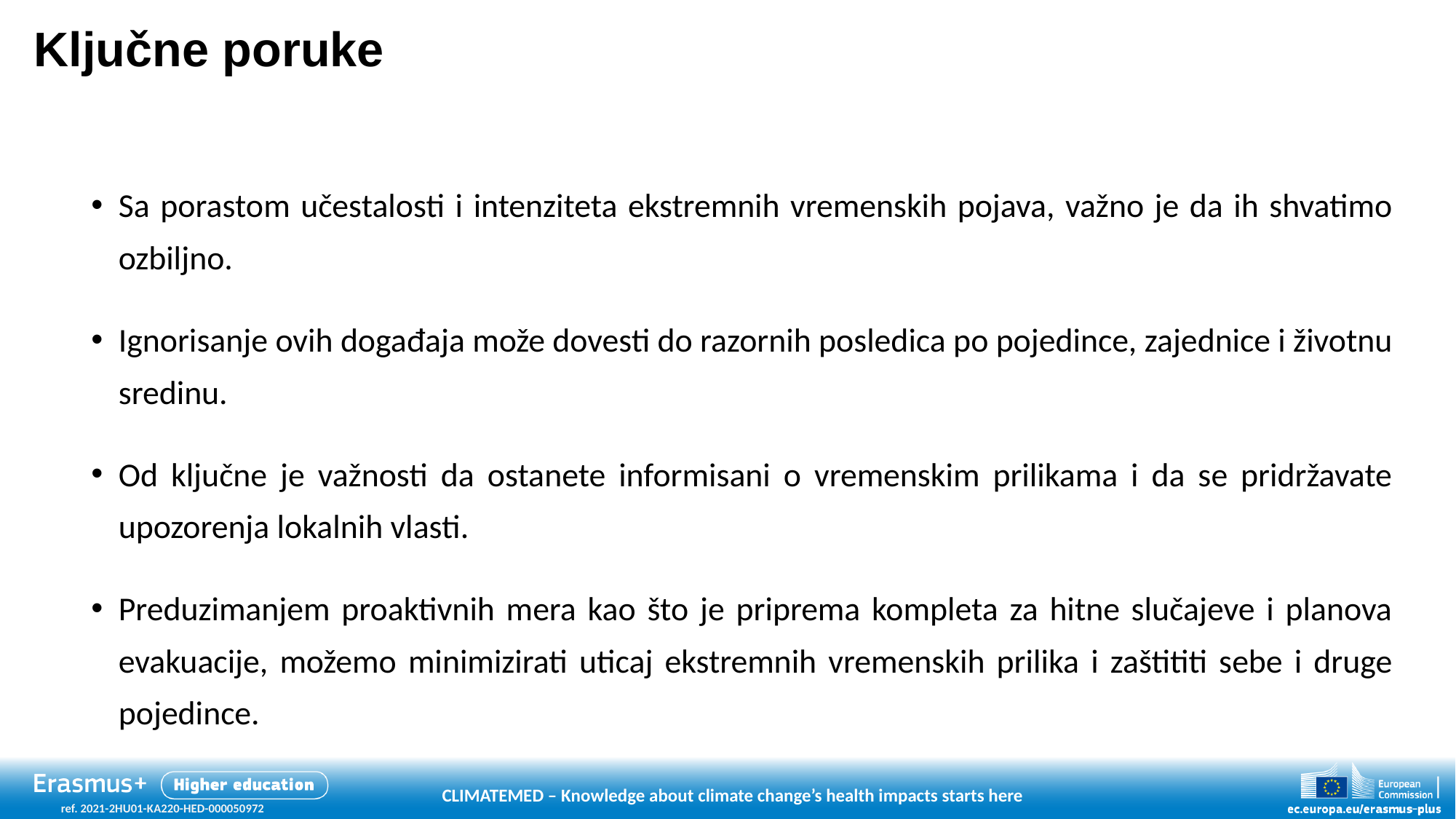

# Ključne poruke
Sa porastom učestalosti i intenziteta ekstremnih vremenskih pojava, važno je da ih shvatimo ozbiljno.
Ignorisanje ovih događaja može dovesti do razornih posledica po pojedince, zajednice i životnu sredinu.
Od ključne je važnosti da ostanete informisani o vremenskim prilikama i da se pridržavate upozorenja lokalnih vlasti.
Preduzimanjem proaktivnih mera kao što je priprema kompleta za hitne slučajeve i planova evakuacije, možemo minimizirati uticaj ekstremnih vremenskih prilika i zaštititi sebe i druge pojedince.